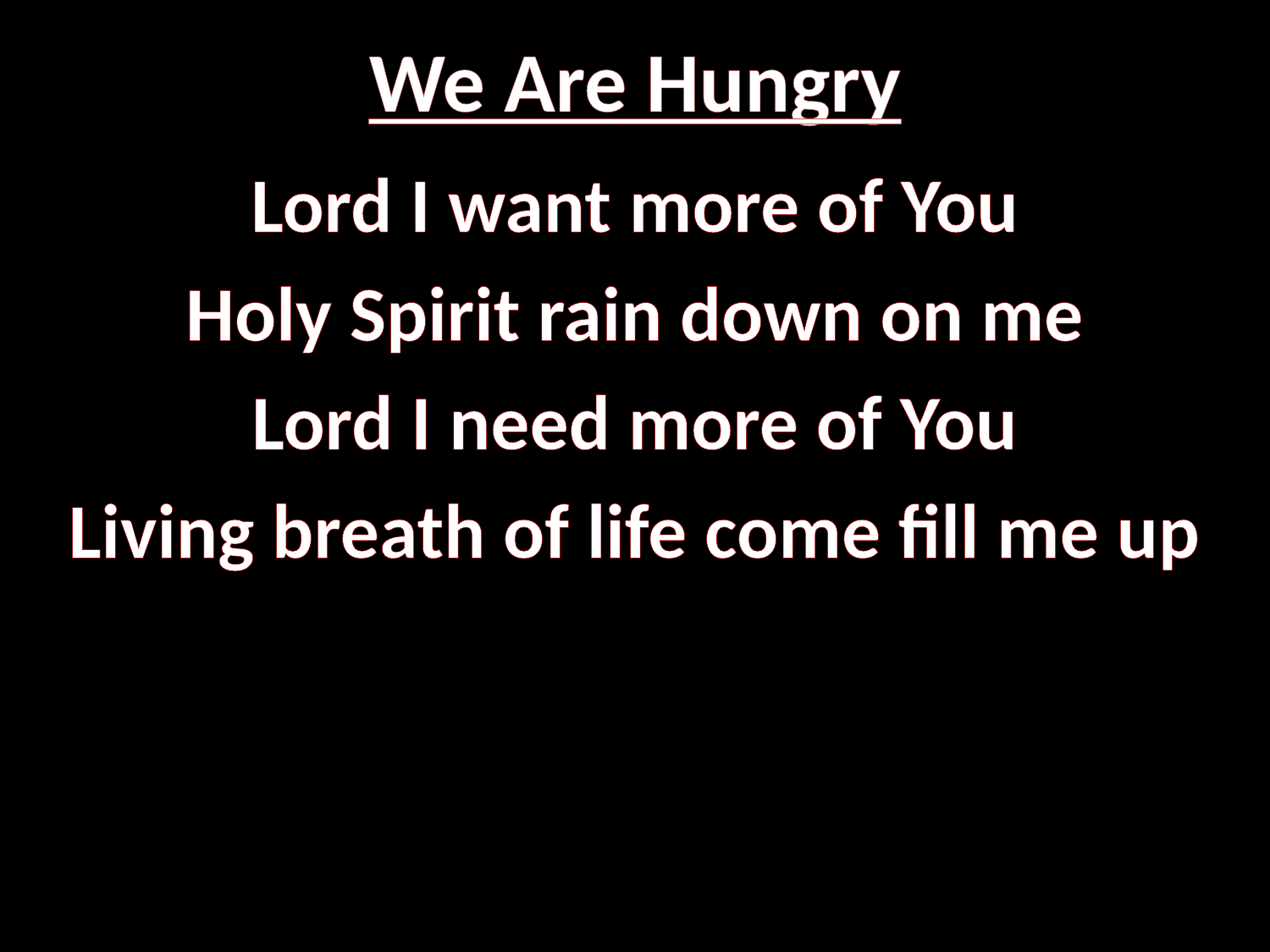

# We Are Hungry
Lord I want more of You
Holy Spirit rain down on me
Lord I need more of You
Living breath of life come fill me up